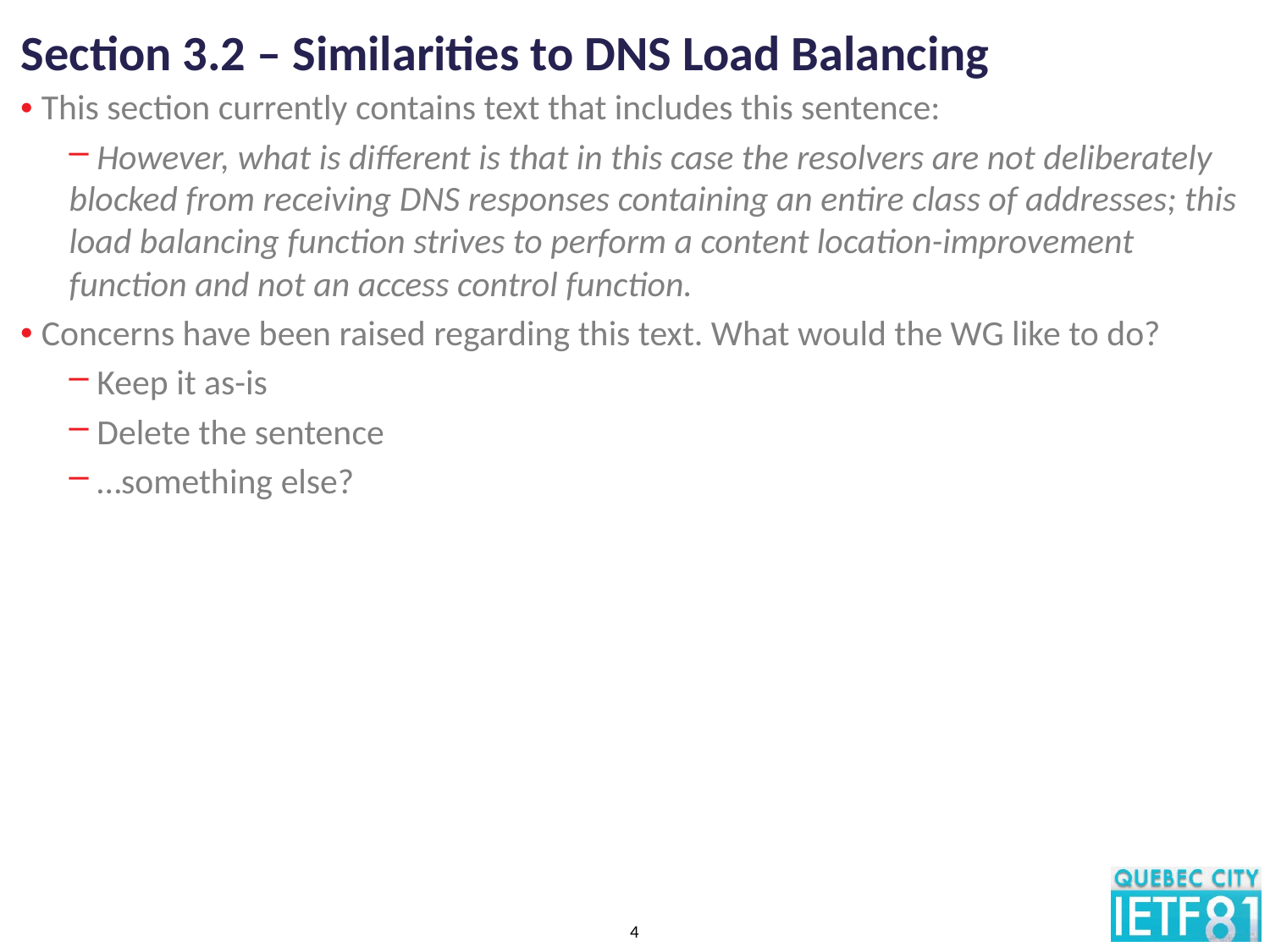

# Section 3.2 – Similarities to DNS Load Balancing
 This section currently contains text that includes this sentence:
 However, what is different is that in this case the resolvers are not deliberately blocked from receiving DNS responses containing an entire class of addresses; this load balancing function strives to perform a content location-improvement function and not an access control function.
 Concerns have been raised regarding this text. What would the WG like to do?
 Keep it as-is
 Delete the sentence
 …something else?
4